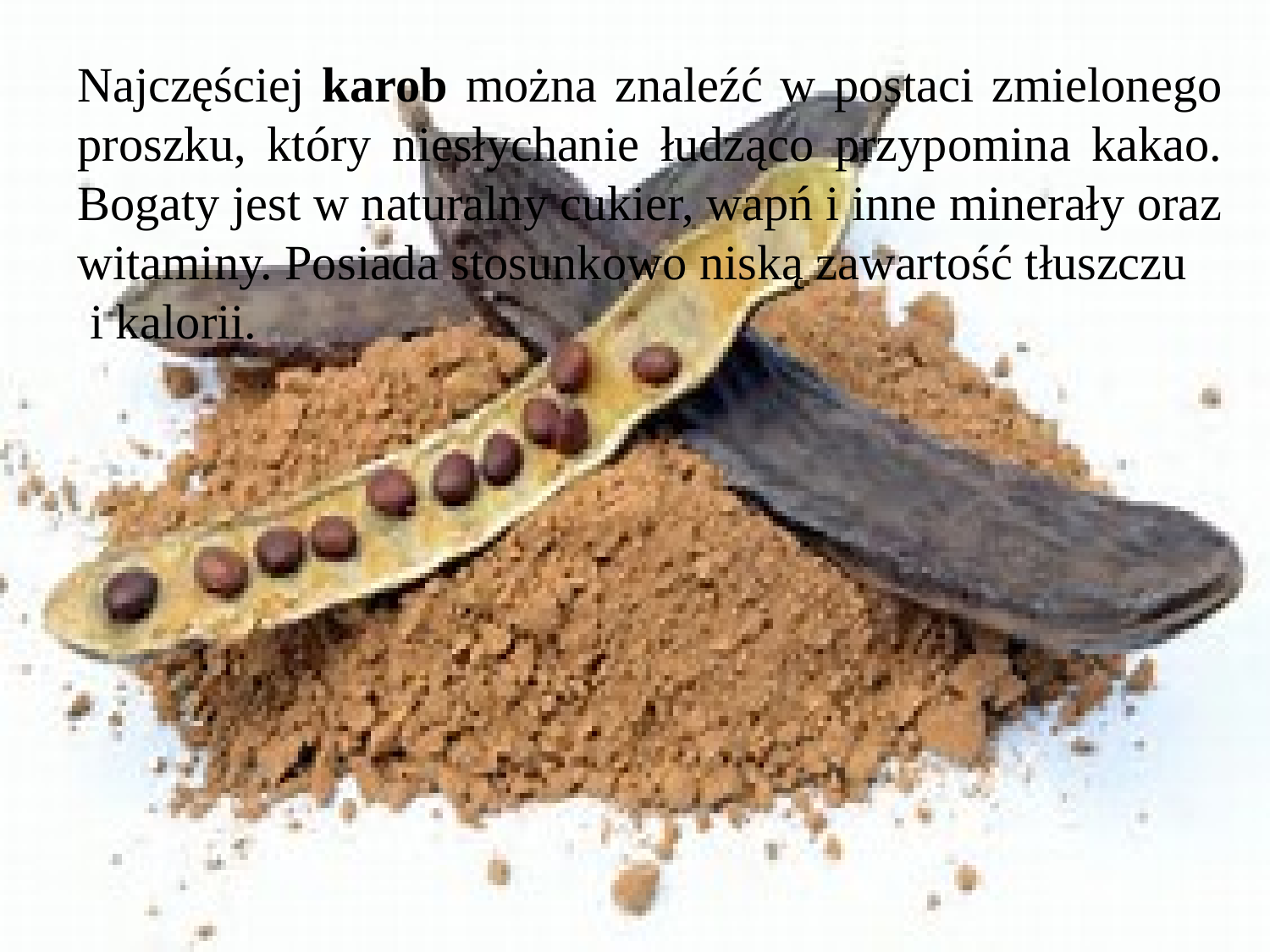

Najczęściej karob można znaleźć w postaci zmielonego proszku, który niesłychanie łudząco przypomina kakao. Bogaty jest w naturalny cukier, wapń i inne minerały oraz witaminy. Posiada stosunkowo niską zawartość tłuszczu
 i kalorii.